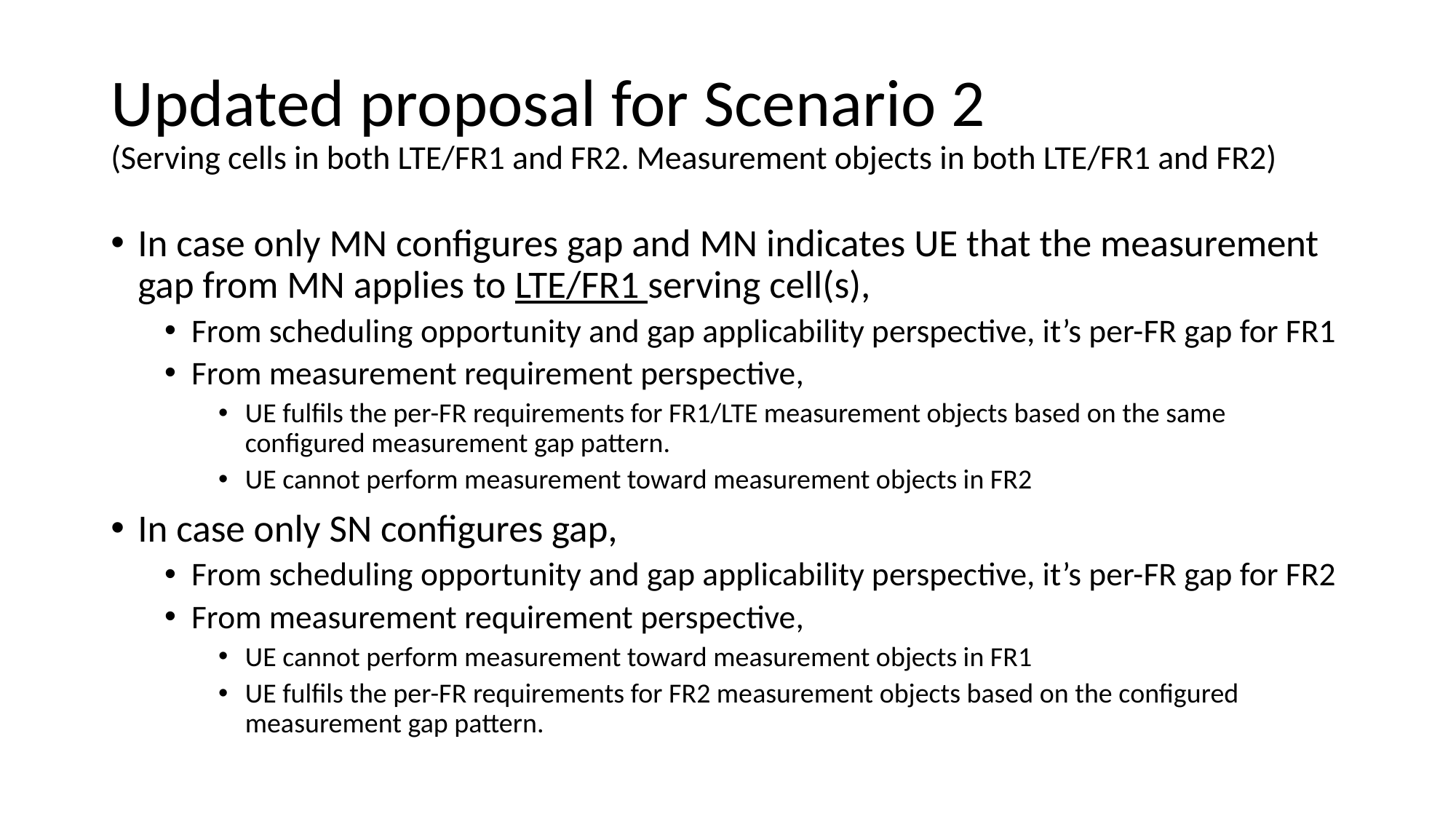

# Updated proposal for Scenario 2 (Serving cells in both LTE/FR1 and FR2. Measurement objects in both LTE/FR1 and FR2)
In case only MN configures gap and MN indicates UE that the measurement gap from MN applies to LTE/FR1 serving cell(s),
From scheduling opportunity and gap applicability perspective, it’s per-FR gap for FR1
From measurement requirement perspective,
UE fulfils the per-FR requirements for FR1/LTE measurement objects based on the same configured measurement gap pattern.
UE cannot perform measurement toward measurement objects in FR2
In case only SN configures gap,
From scheduling opportunity and gap applicability perspective, it’s per-FR gap for FR2
From measurement requirement perspective,
UE cannot perform measurement toward measurement objects in FR1
UE fulfils the per-FR requirements for FR2 measurement objects based on the configured measurement gap pattern.